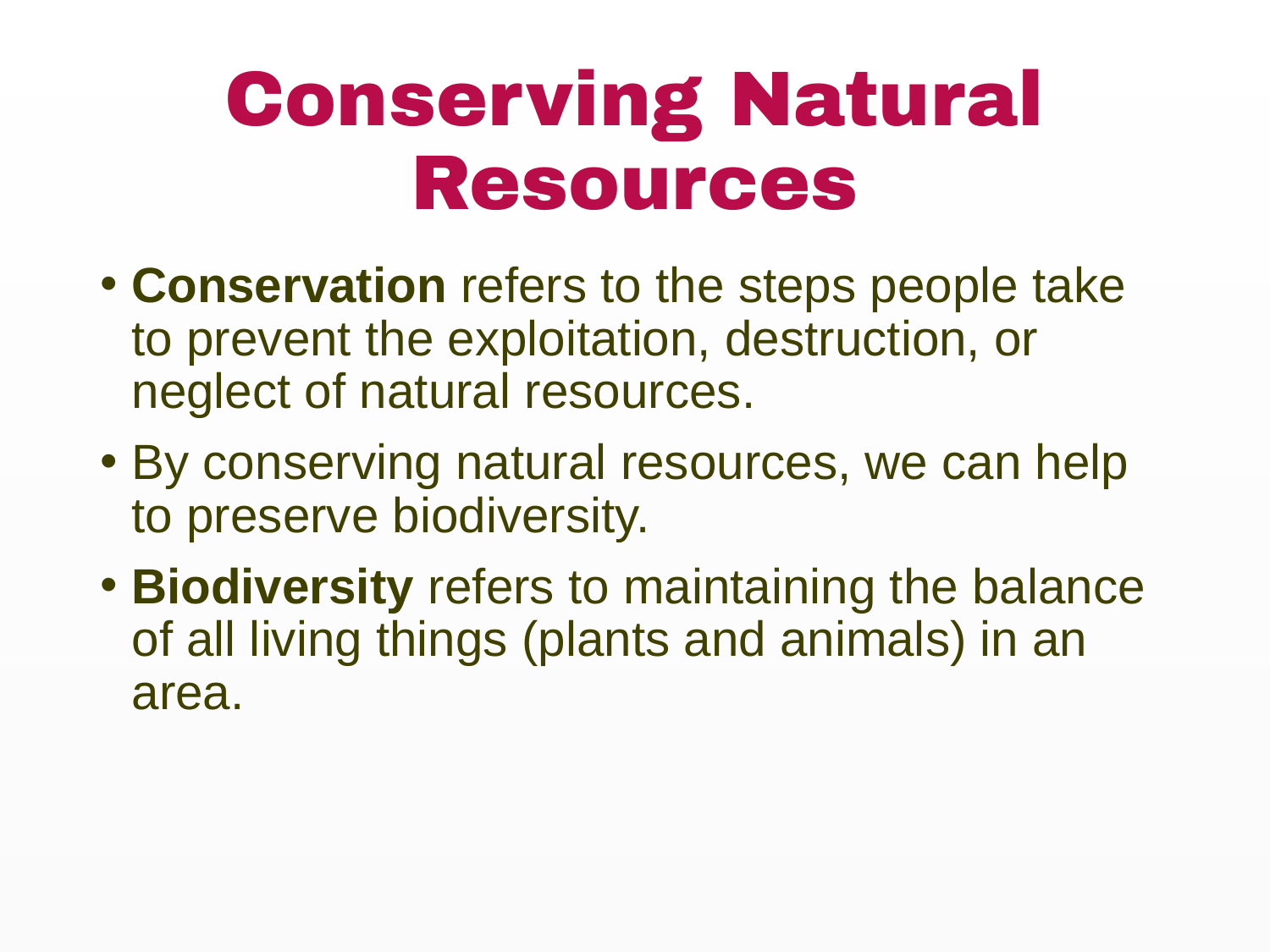

# Conserving Natural Resources
Conservation refers to the steps people take to prevent the exploitation, destruction, or neglect of natural resources.
By conserving natural resources, we can help to preserve biodiversity.
Biodiversity refers to maintaining the balance of all living things (plants and animals) in an area.